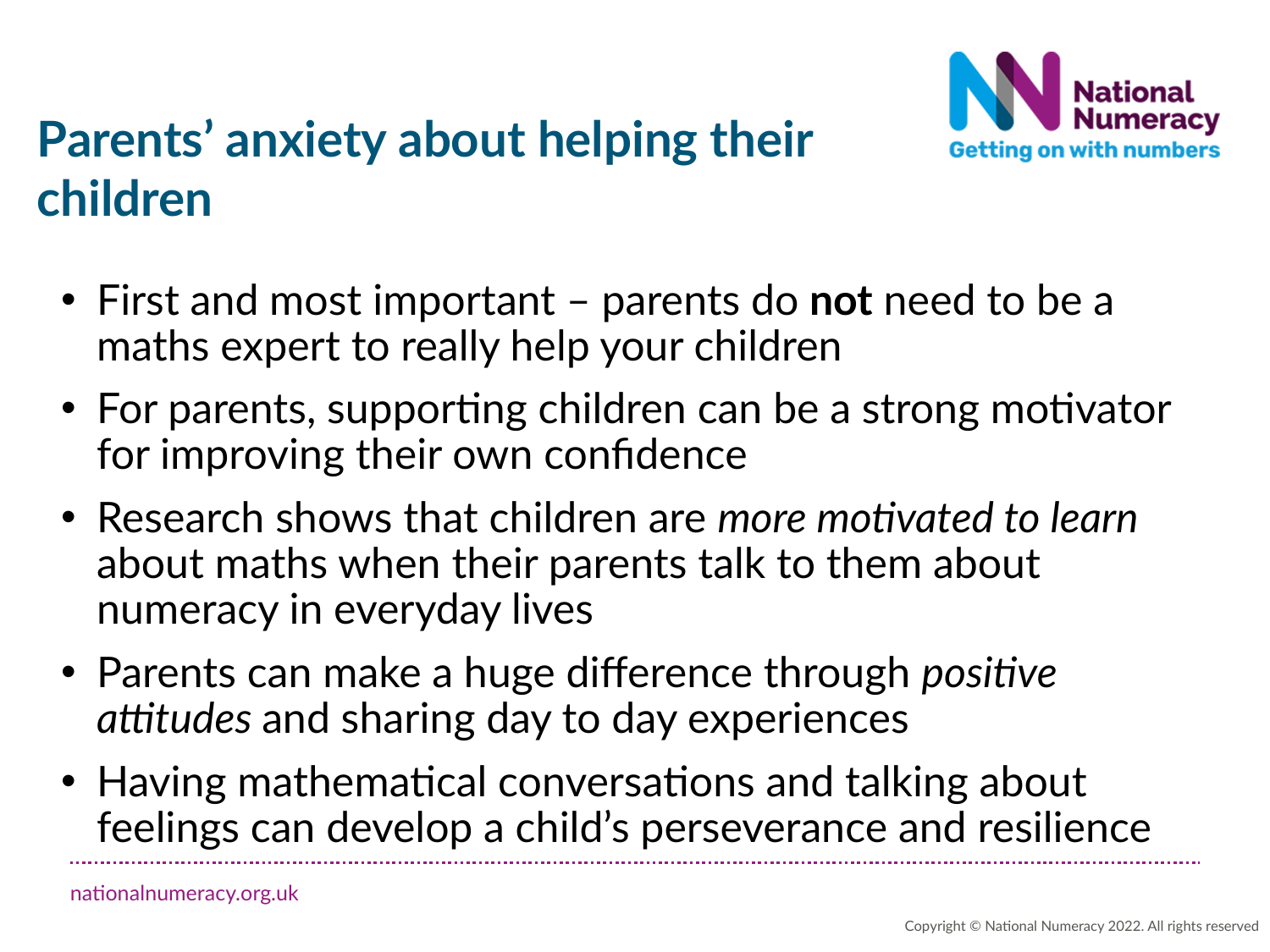

Parents’ anxiety about helping their children
First and most important – parents do not need to be a maths expert to really help your children
For parents, supporting children can be a strong motivator for improving their own confidence
Research shows that children are more motivated to learn about maths when their parents talk to them about numeracy in everyday lives
Parents can make a huge difference through positive attitudes and sharing day to day experiences
Having mathematical conversations and talking about feelings can develop a child’s perseverance and resilience
Copyright © National Numeracy 2022. All rights reserved